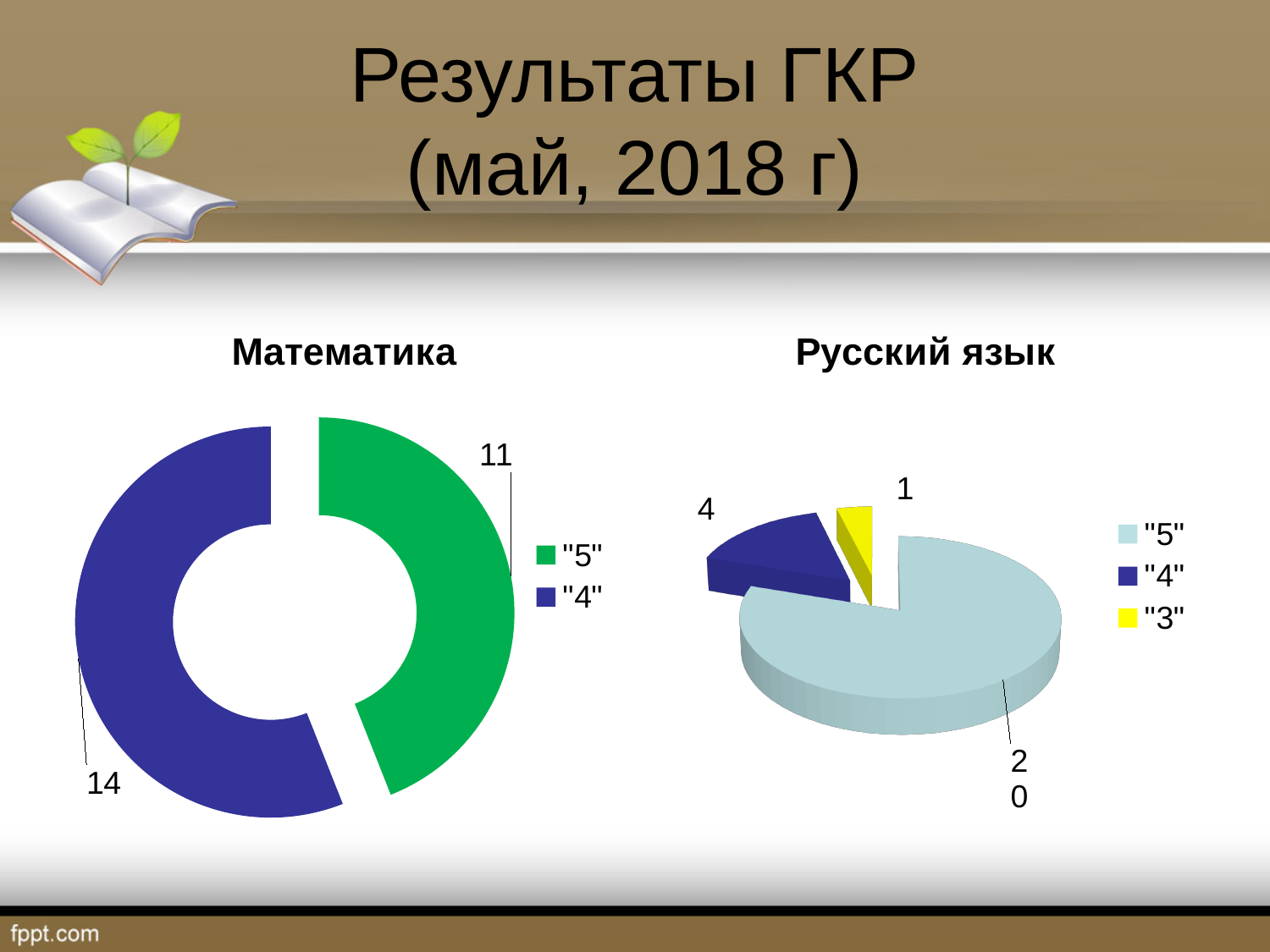

# Результаты ГКР (май, 2018 г)

### Chart: Математика

| Category | математика |
|---|---|
| "5" | 11.0 |
| "4" | 14.0 |

[unsupported chart]